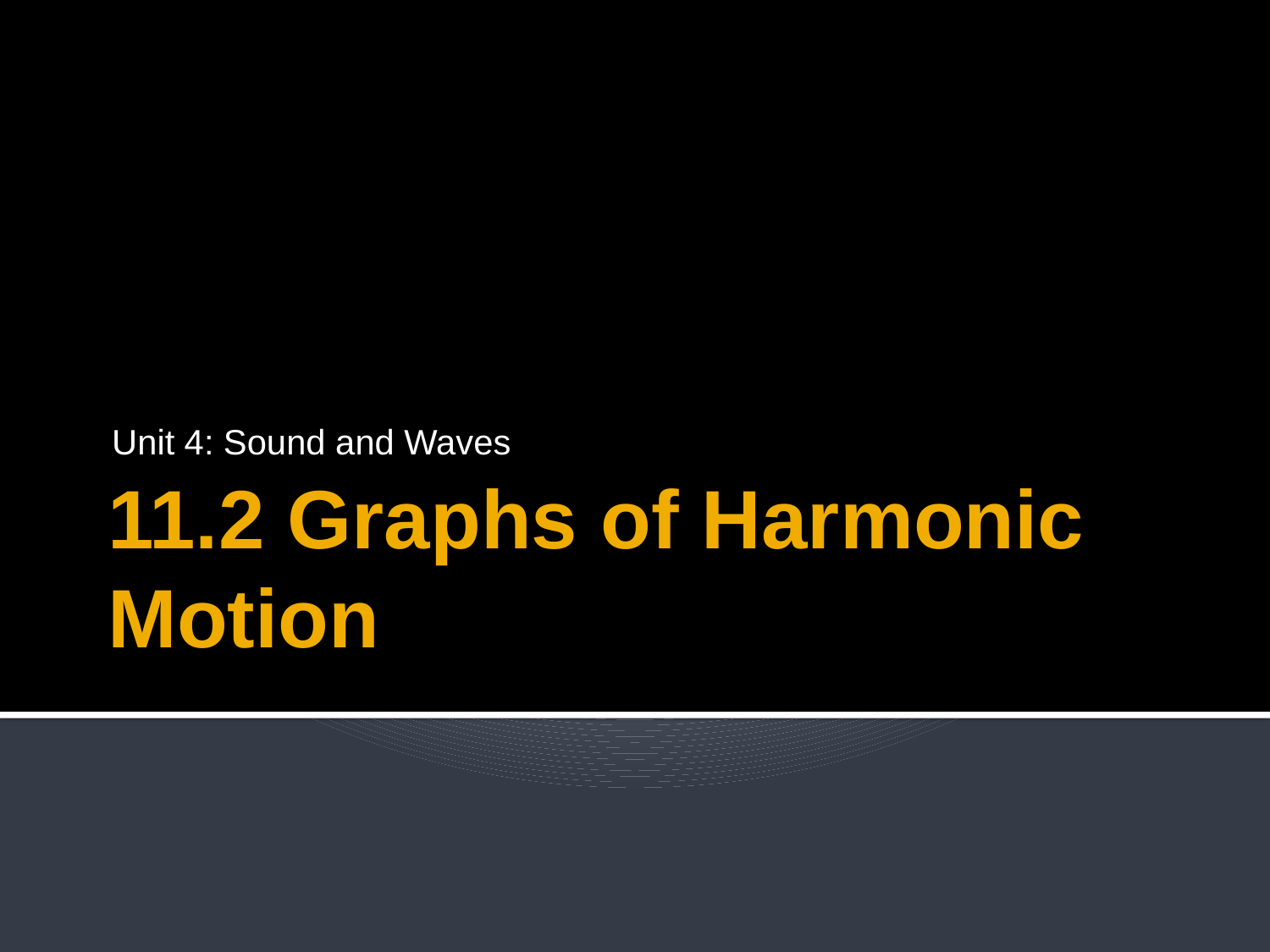

Unit 4: Sound and Waves
# 11.2 Graphs of Harmonic Motion